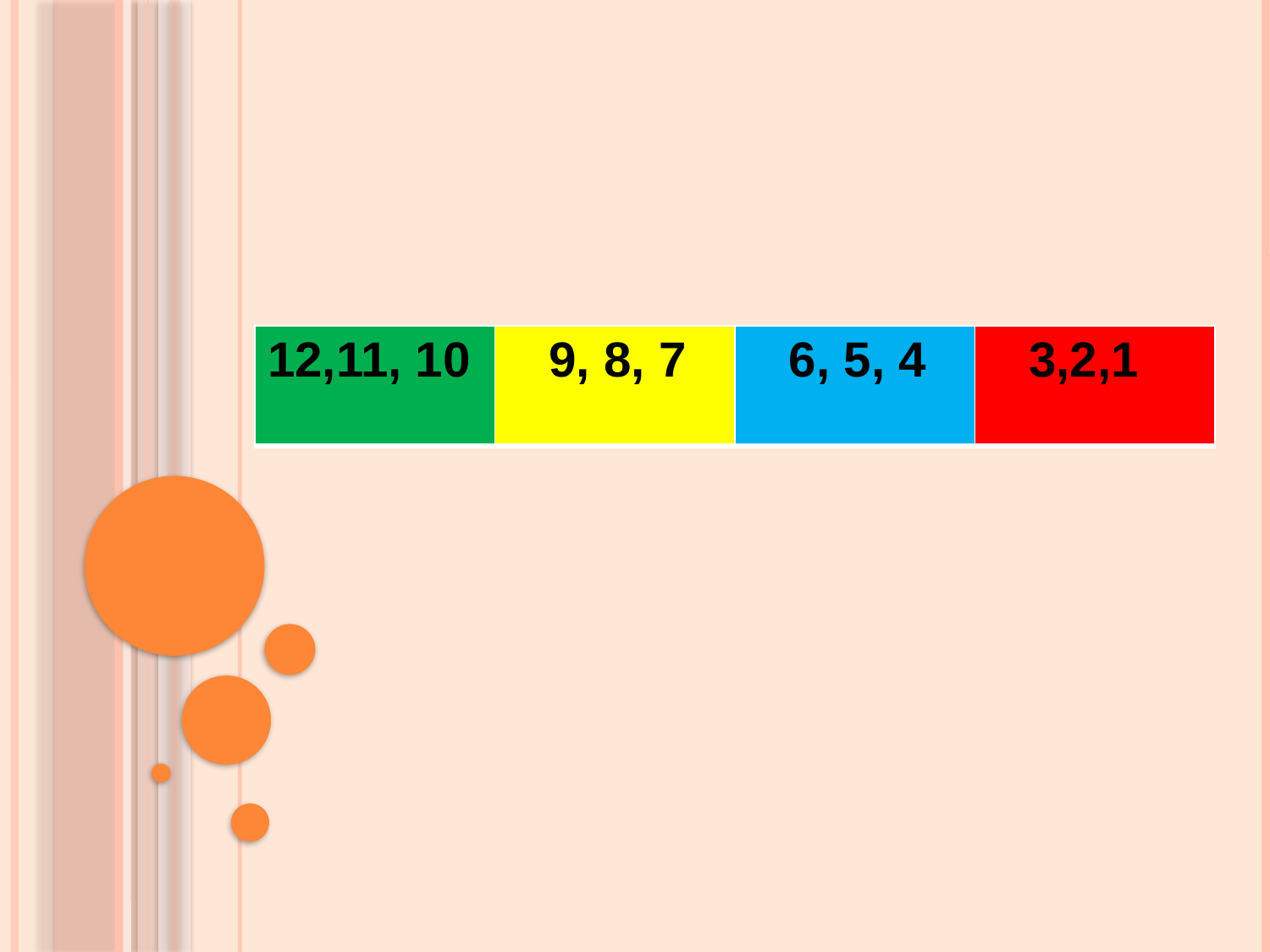

| 12,11, 10 | 9, 8, 7 | 6, 5, 4 | 3,2,1 |
| --- | --- | --- | --- |